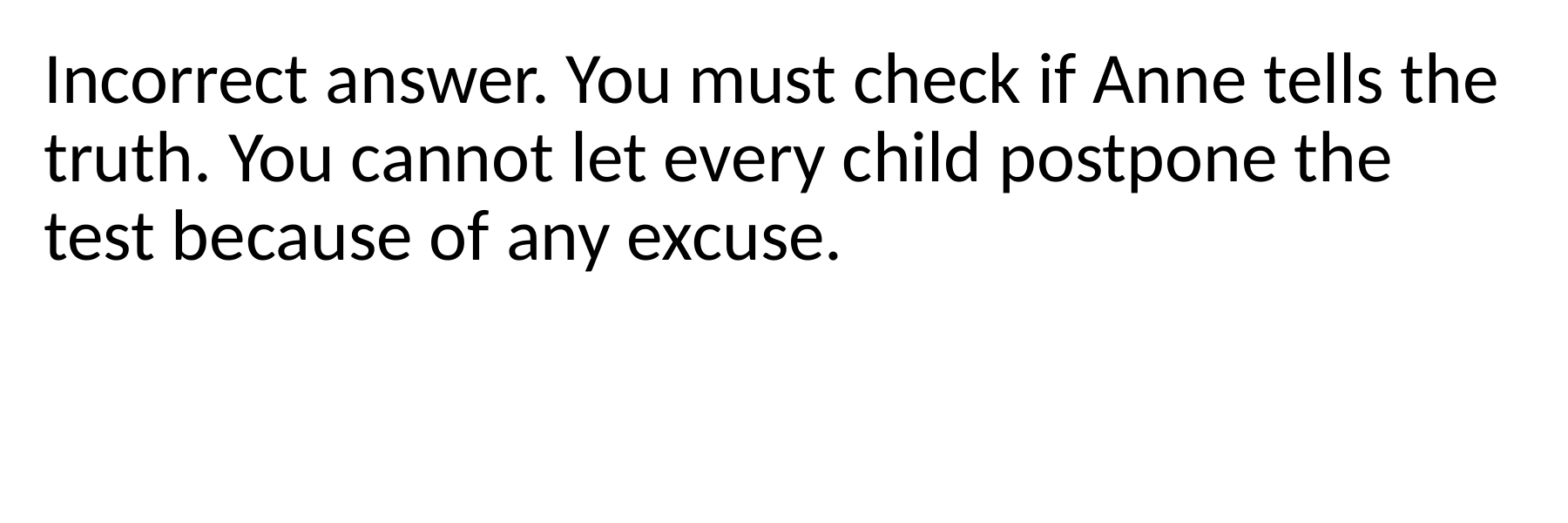

Incorrect answer. You must check if Anne tells the truth. You cannot let every child postpone the test because of any excuse.